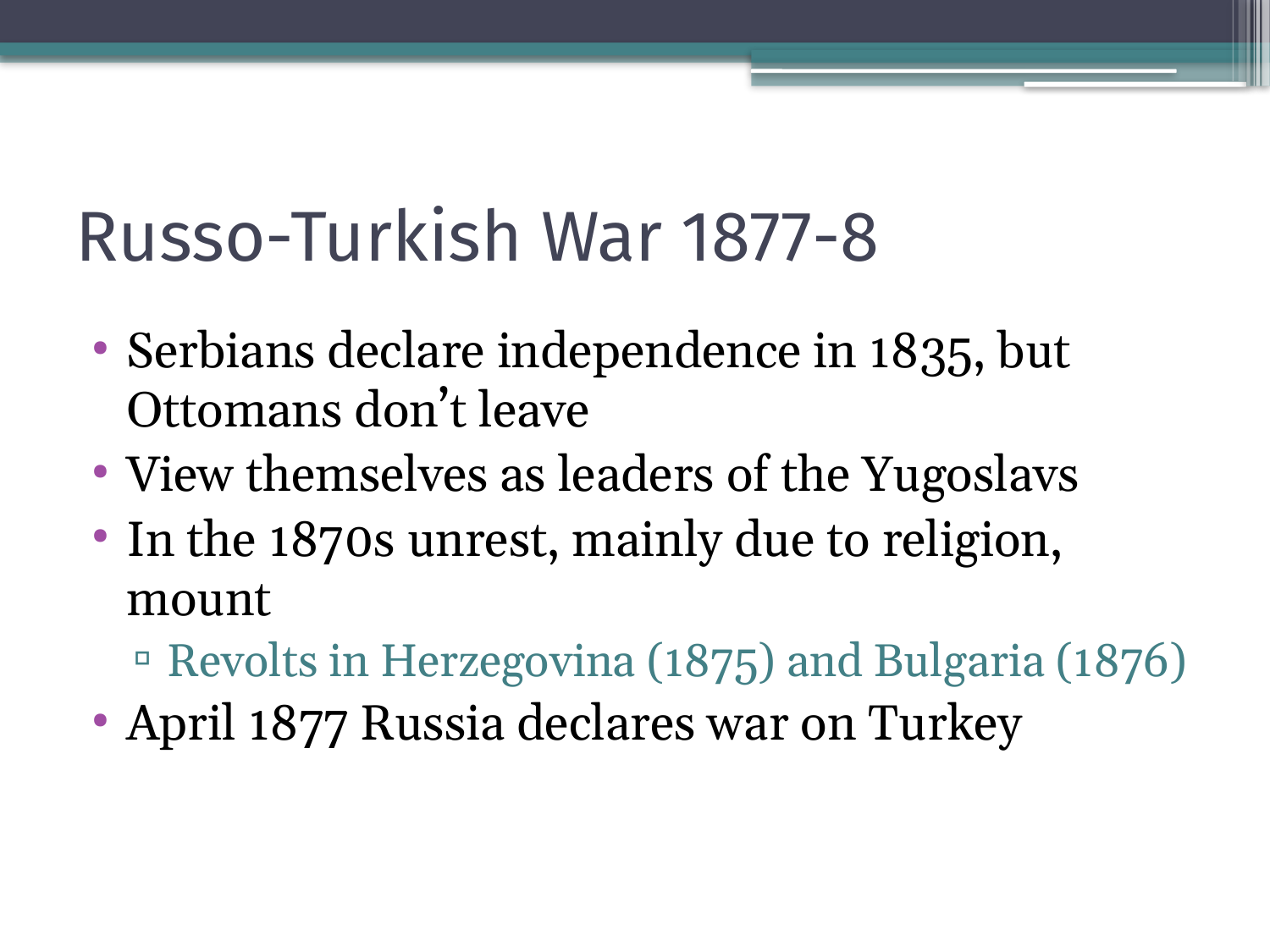

# Russo-Turkish War 1877-8
Serbians declare independence in 1835, but Ottomans don’t leave
View themselves as leaders of the Yugoslavs
In the 1870s unrest, mainly due to religion, mount
Revolts in Herzegovina (1875) and Bulgaria (1876)
April 1877 Russia declares war on Turkey